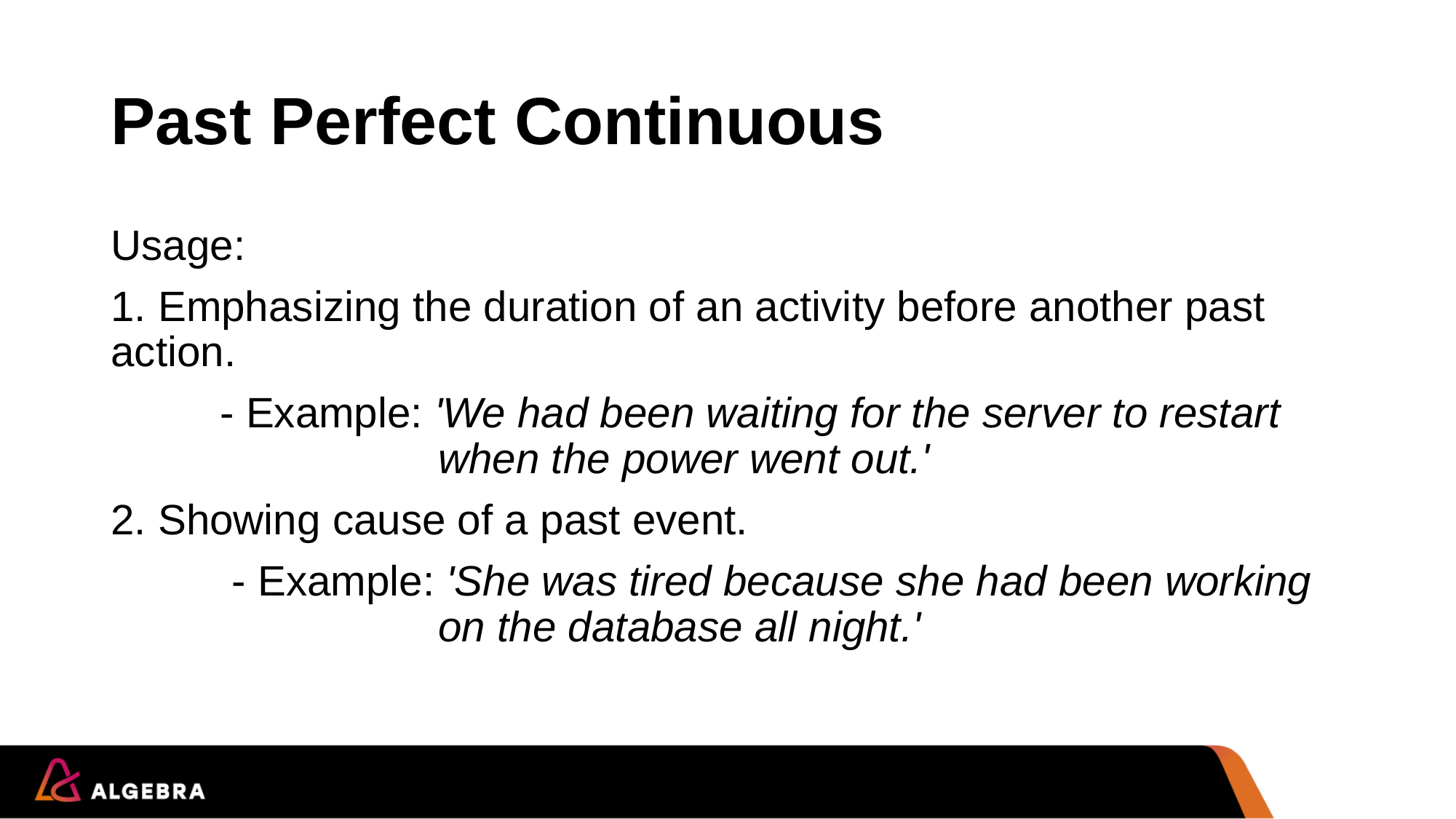

# Past Perfect Continuous
Usage:
1. Emphasizing the duration of an activity before another past action.
	- Example: 'We had been waiting for the server to restart 				when the power went out.'
2. Showing cause of a past event.
	 - Example: 'She was tired because she had been working 			on the database all night.'